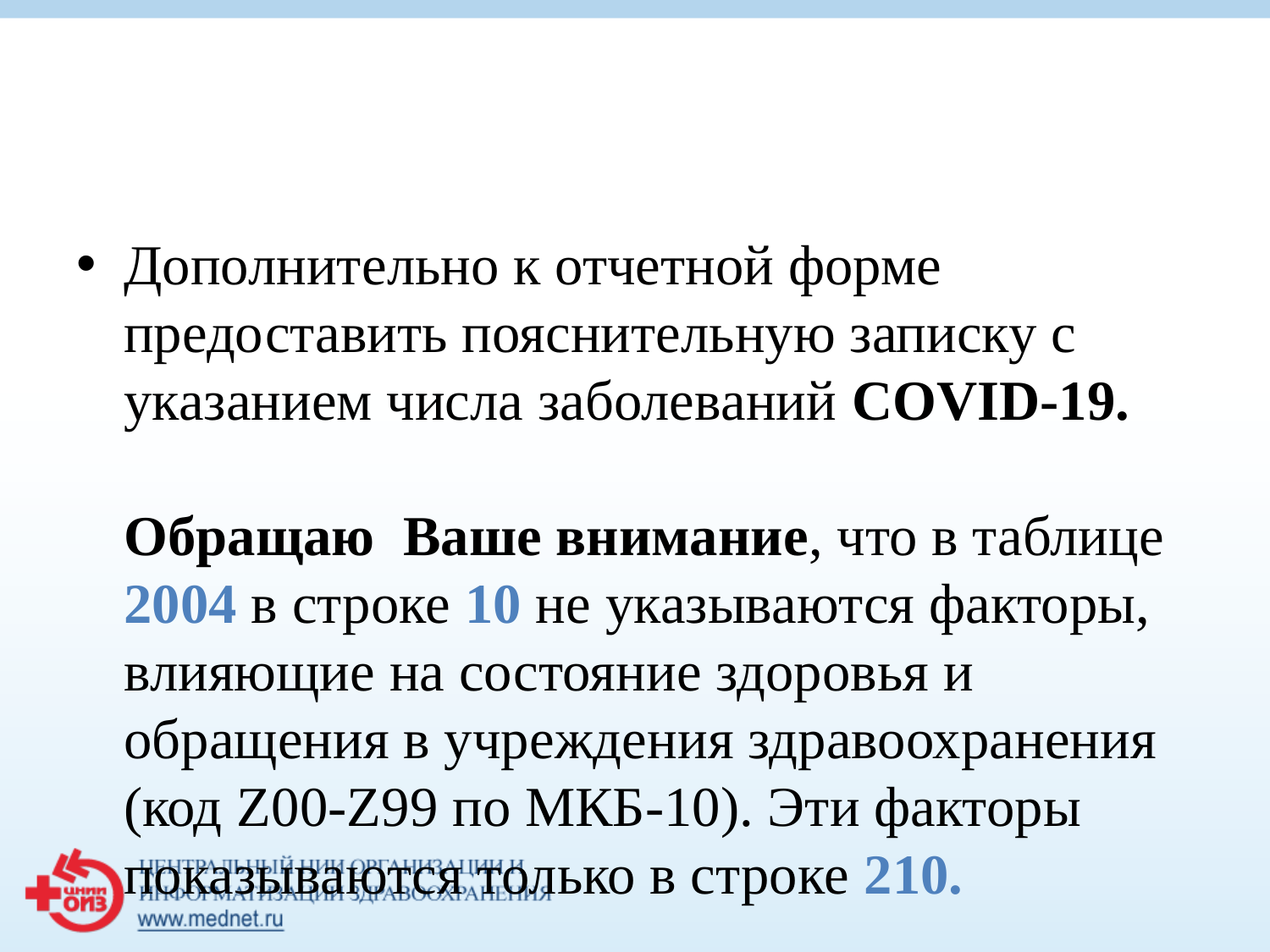

#
Дополнительно к отчетной форме предоставить пояснительную записку с указанием числа заболеваний COVID-19.
Обращаю  Ваше внимание, что в таблице 2004 в строке 10 не указываются факторы, влияющие на состояние здоровья и обращения в учреждения здравоохранения (код Z00-Z99 по МКБ-10). Эти факторы показываются только в строке 210.